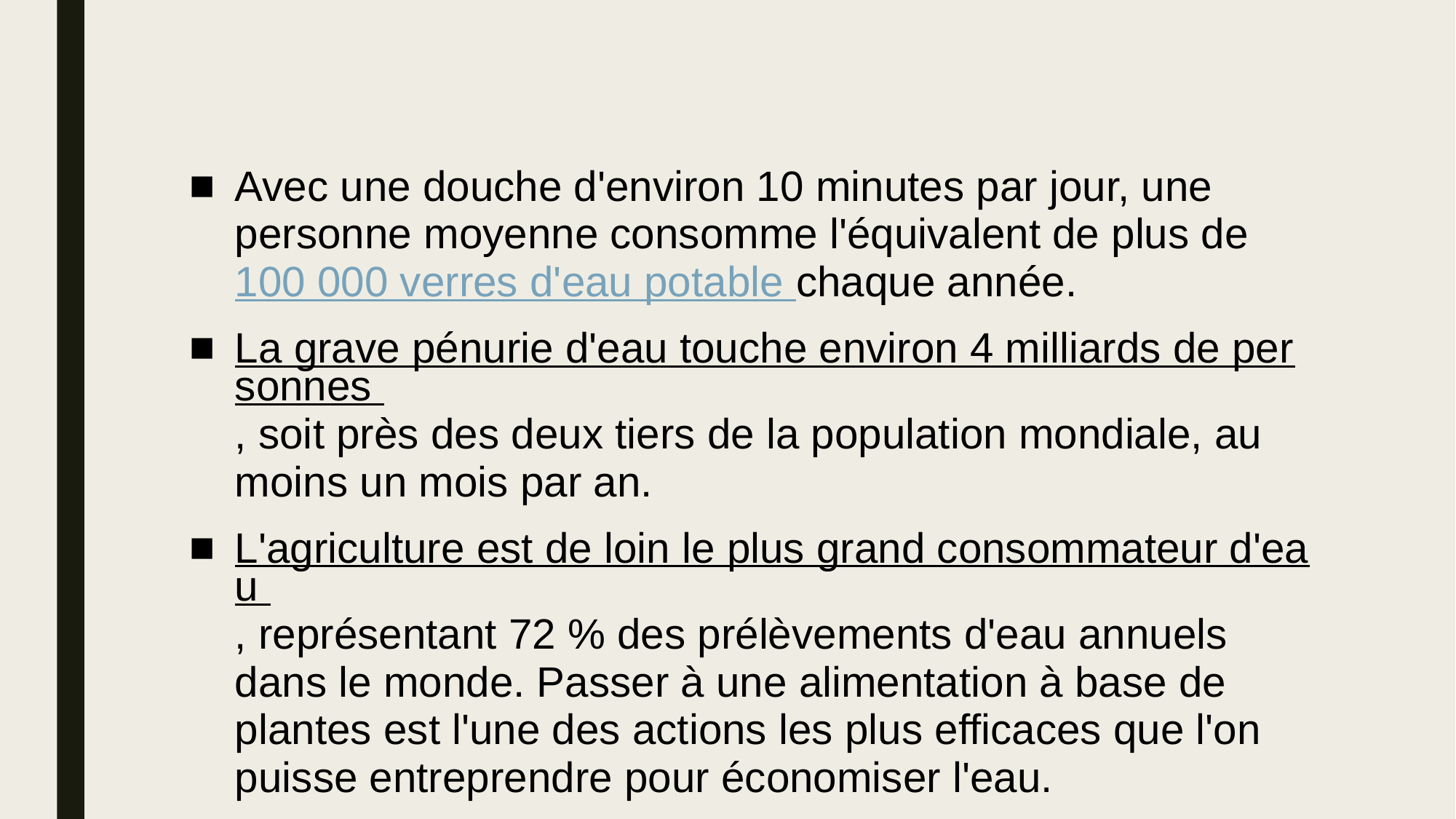

Avec une douche d'environ 10 minutes par jour, une personne moyenne consomme l'équivalent de plus de 100 000 verres d'eau potable chaque année.
La grave pénurie d'eau touche environ 4 milliards de personnes , soit près des deux tiers de la population mondiale, au moins un mois par an.
L'agriculture est de loin le plus grand consommateur d'eau , représentant 72 % des prélèvements d'eau annuels dans le monde. Passer à une alimentation à base de plantes est l'une des actions les plus efficaces que l'on puisse entreprendre pour économiser l'eau.